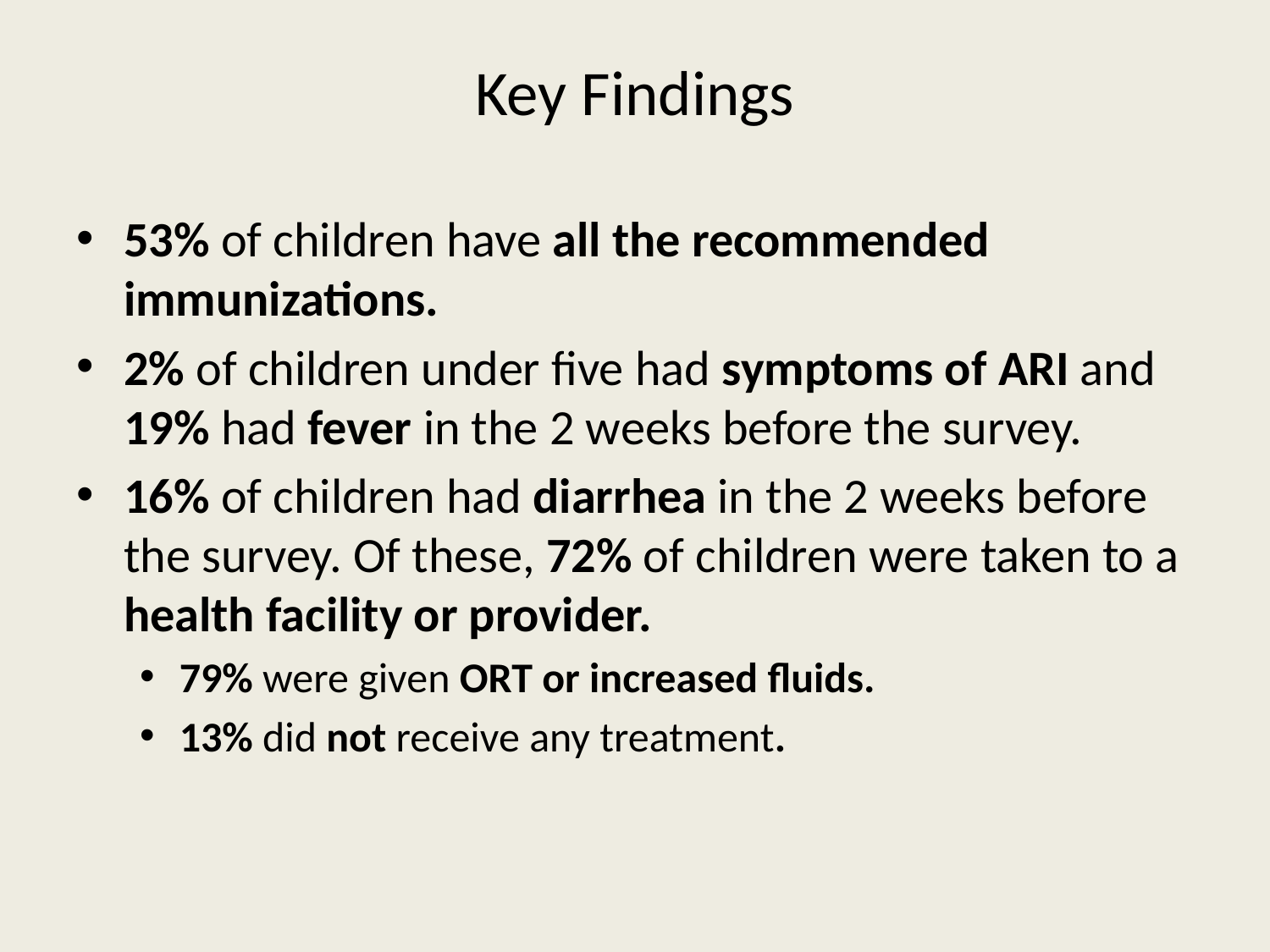

# Key Findings
53% of children have all the recommended immunizations.
2% of children under five had symptoms of ARI and 19% had fever in the 2 weeks before the survey.
16% of children had diarrhea in the 2 weeks before the survey. Of these, 72% of children were taken to a health facility or provider.
79% were given ORT or increased fluids.
13% did not receive any treatment.